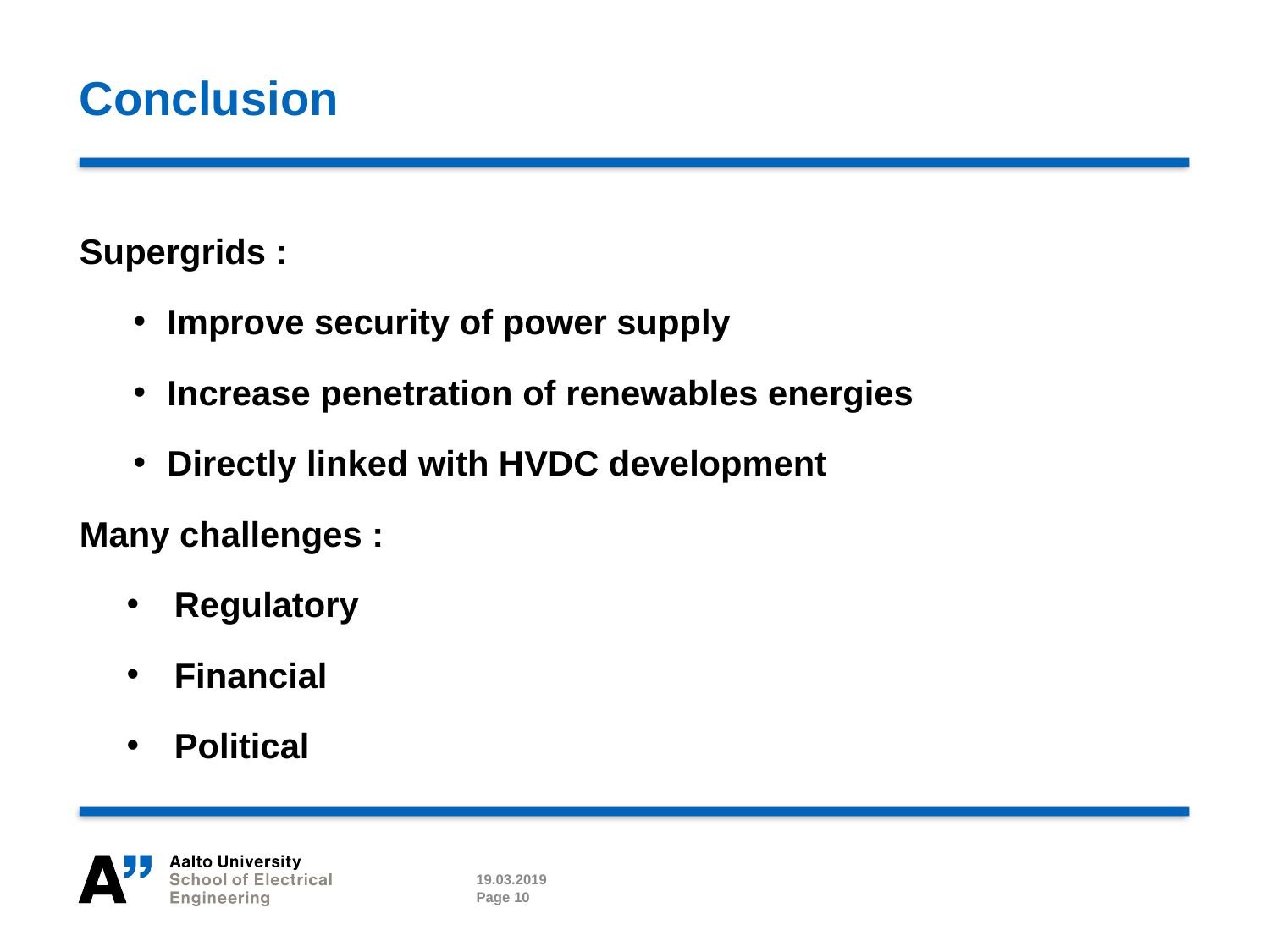

# Conclusion
Supergrids :
Improve security of power supply
Increase penetration of renewables energies
Directly linked with HVDC development
Many challenges :
Regulatory
Financial
Political

19.03.2019
Page 10